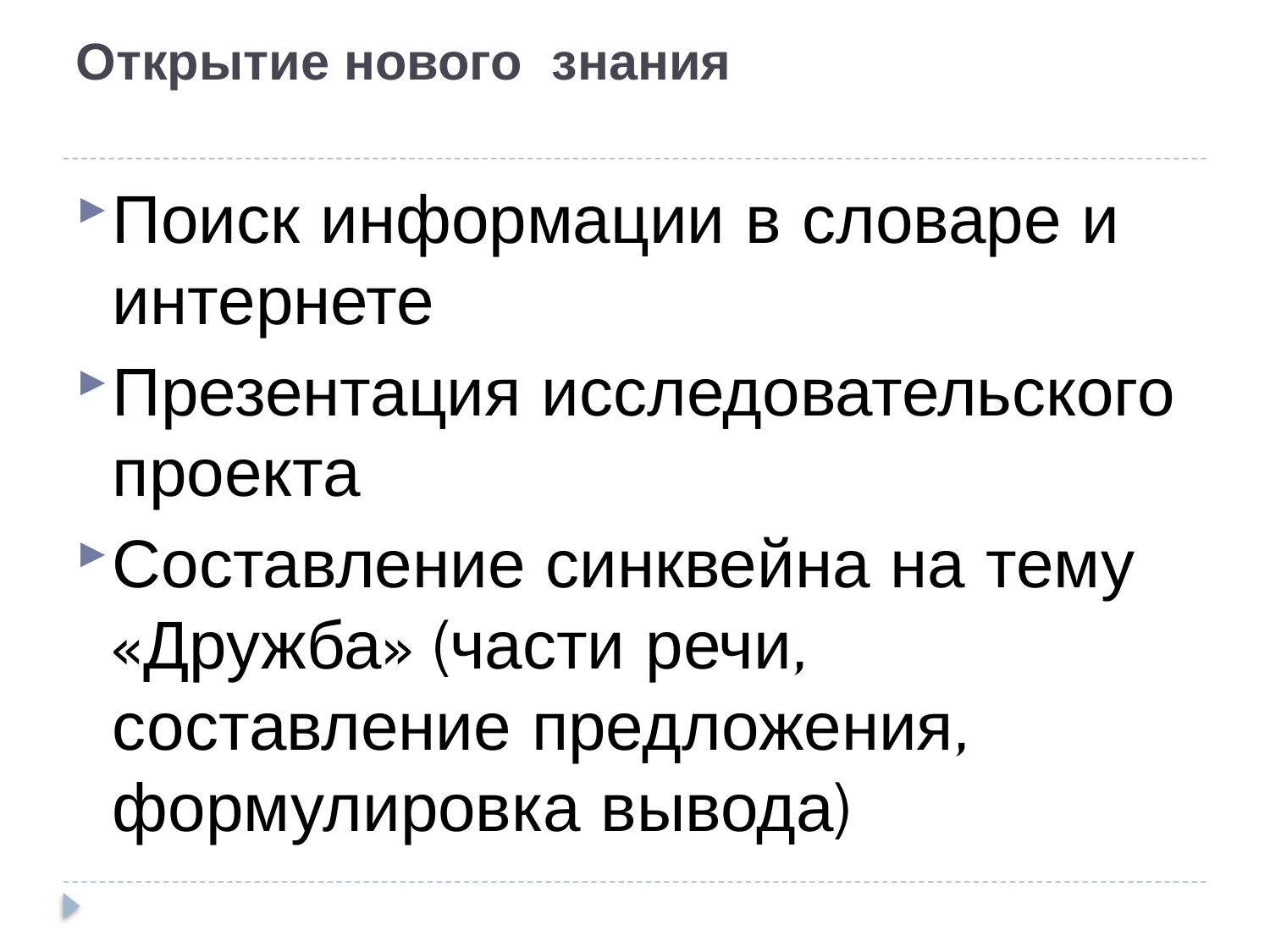

# Открытие нового  знания
Поиск информации в словаре и интернете
Презентация исследовательского проекта
Составление синквейна на тему «Дружба» (части речи, составление предложения, формулировка вывода)